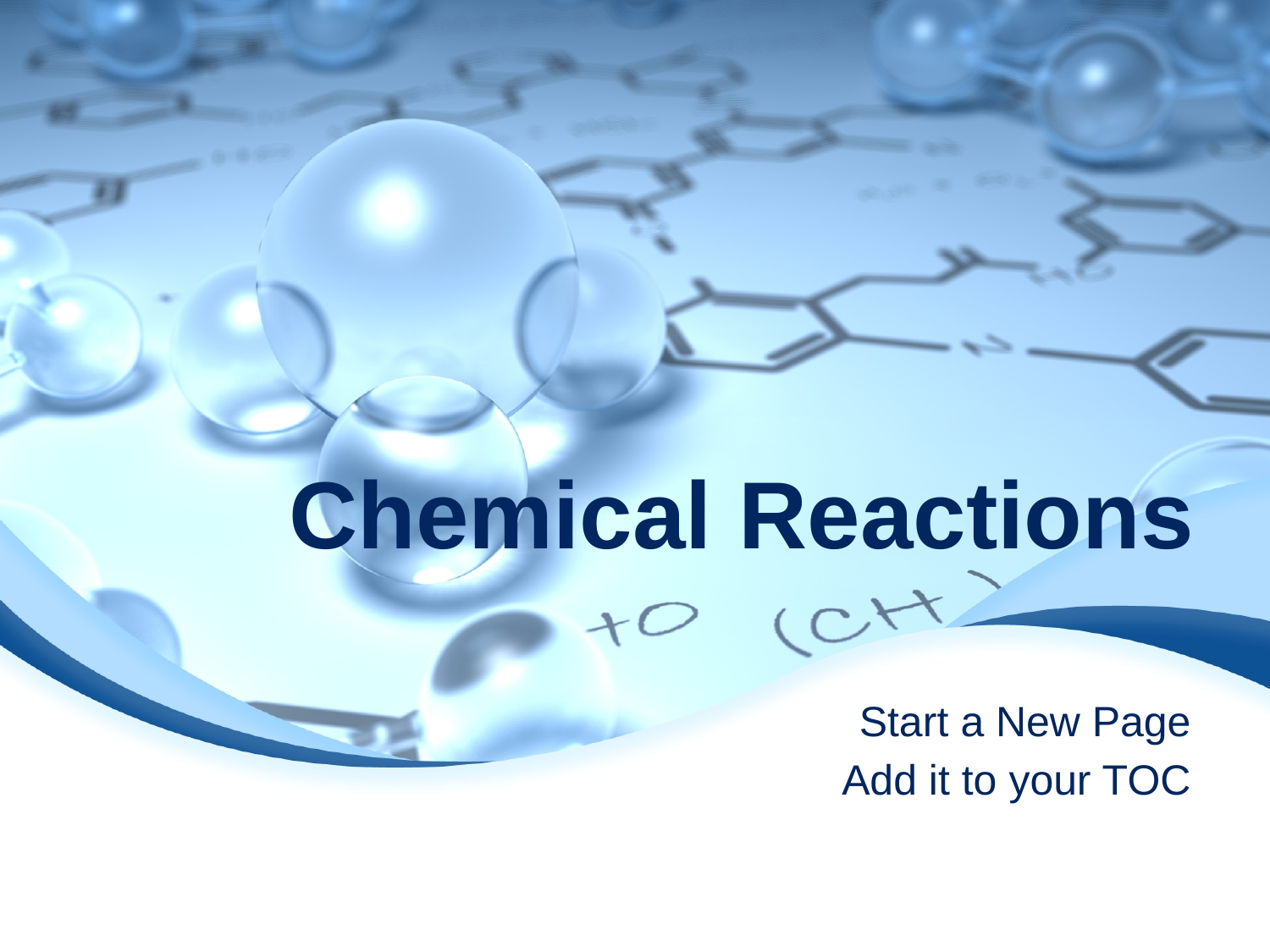

# Chemical Reactions
Start a New Page
Add it to your TOC